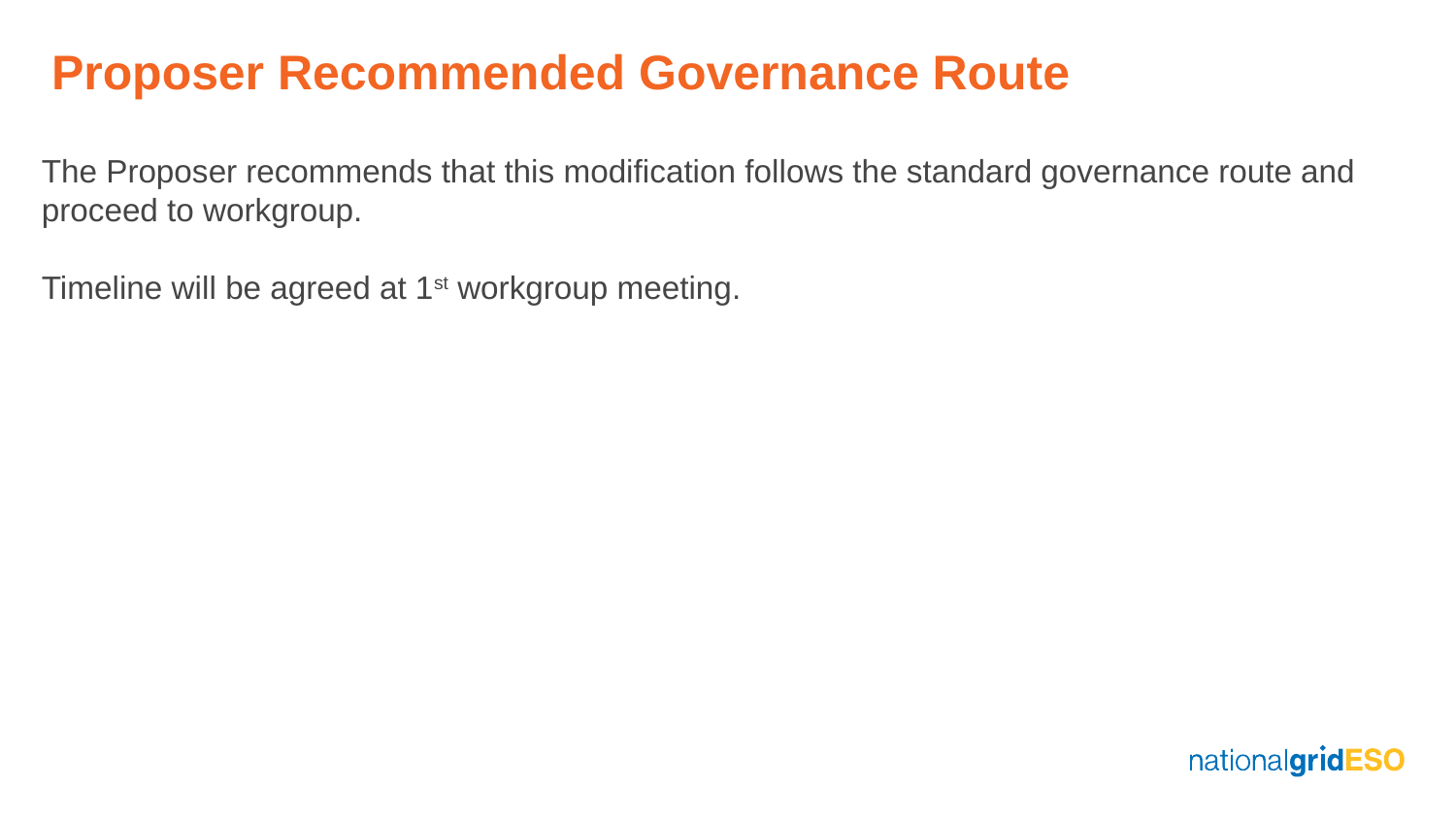

# Proposer Recommended Governance Route
The Proposer recommends that this modification follows the standard governance route and proceed to workgroup.

Timeline will be agreed at 1st workgroup meeting.